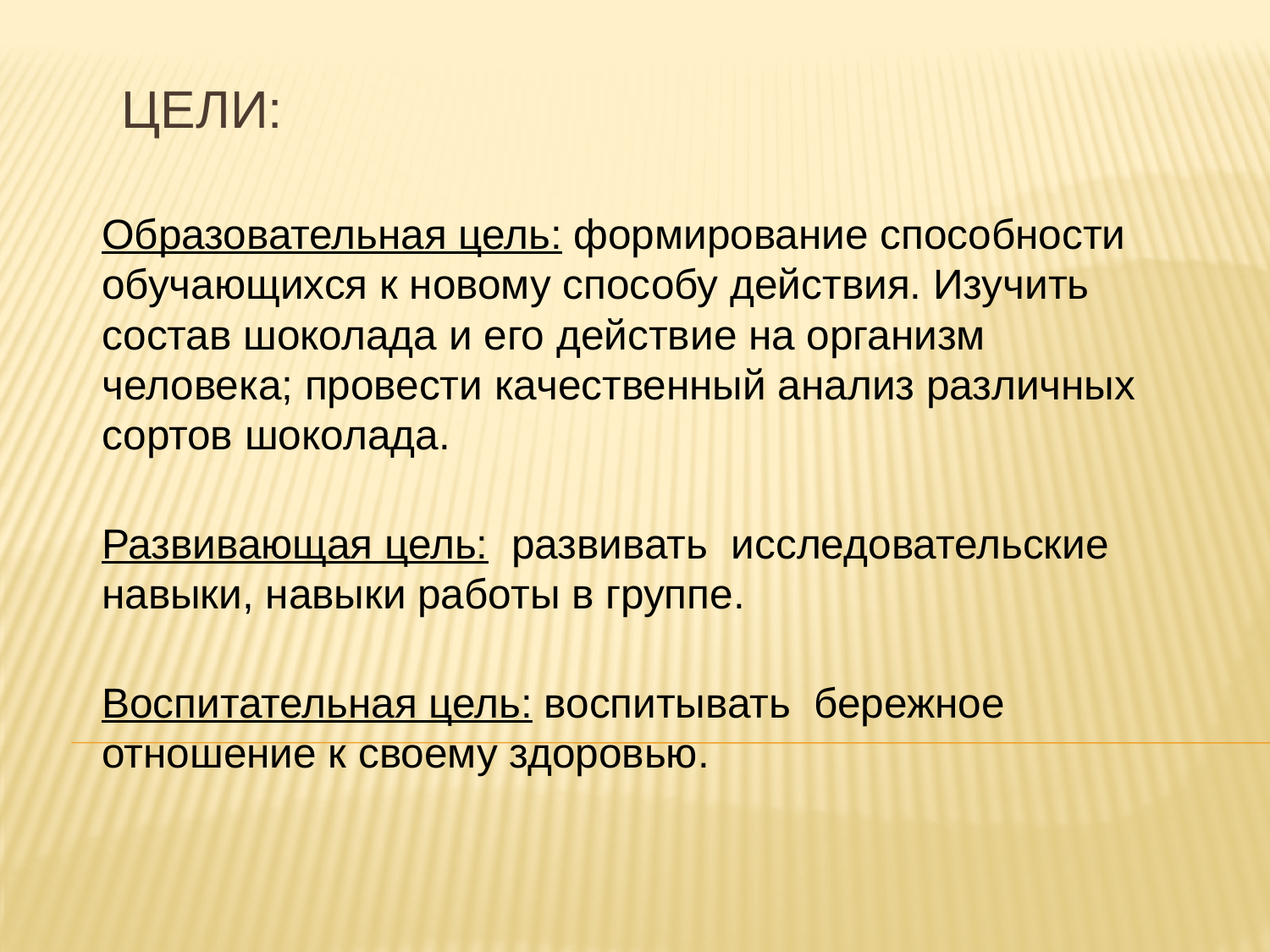

# Цели:
Образовательная цель: формирование способности обучающихся к новому способу действия. Изучить состав шоколада и его действие на организм человека; провести качественный анализ различных сортов шоколада.
Развивающая цель:  развивать  исследовательские навыки, навыки работы в группе.
Воспитательная цель: воспитывать  бережное отношение к своему здоровью.